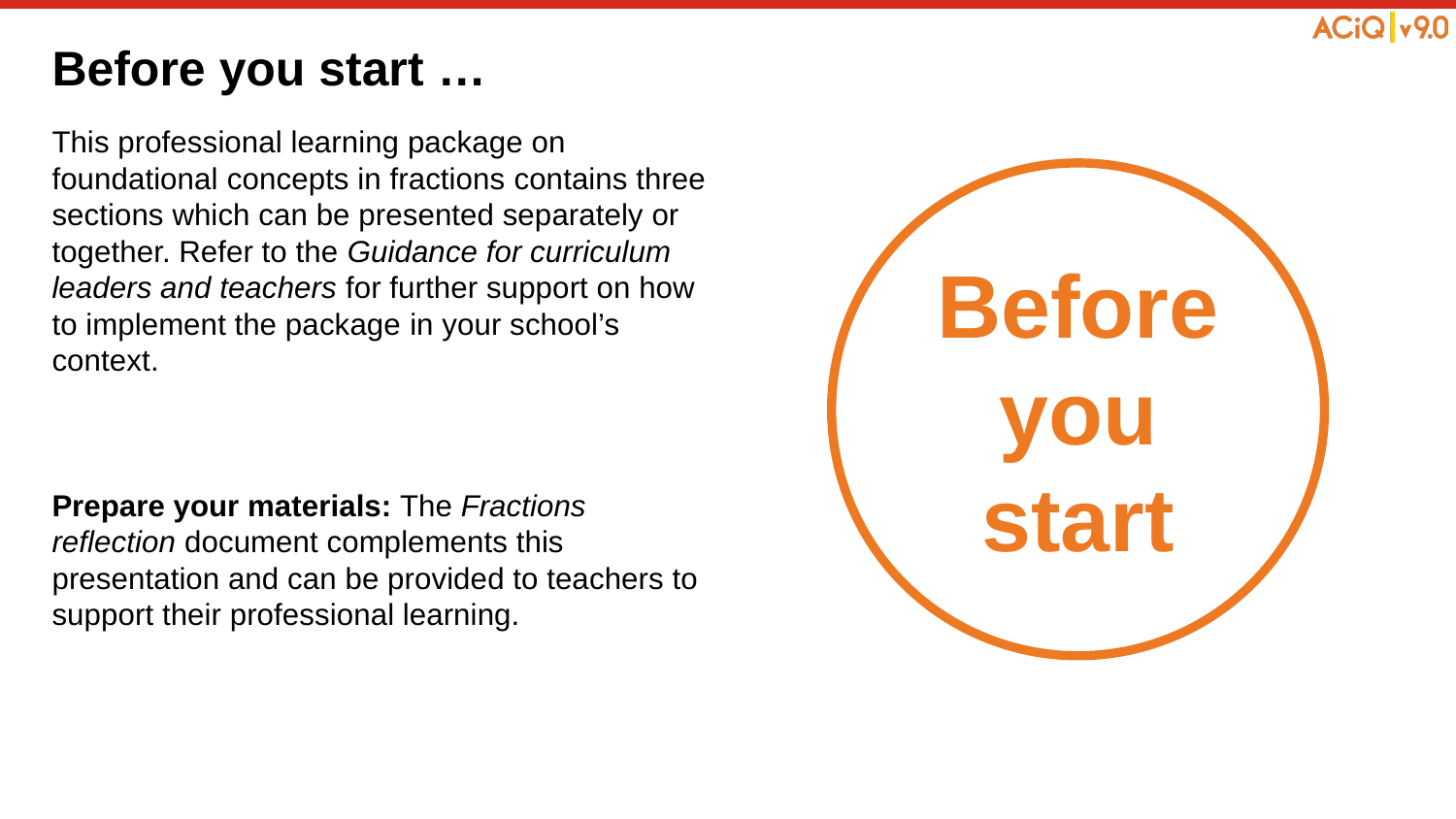

# Before you start …
This professional learning package on foundational concepts in fractions contains three sections which can be presented separately or together. Refer to the Guidance for curriculum leaders and teachers for further support on how to implement the package in your school’s context.

Prepare your materials: The Fractions reflection document complements this presentation and can be provided to teachers to support their professional learning.
Before you start